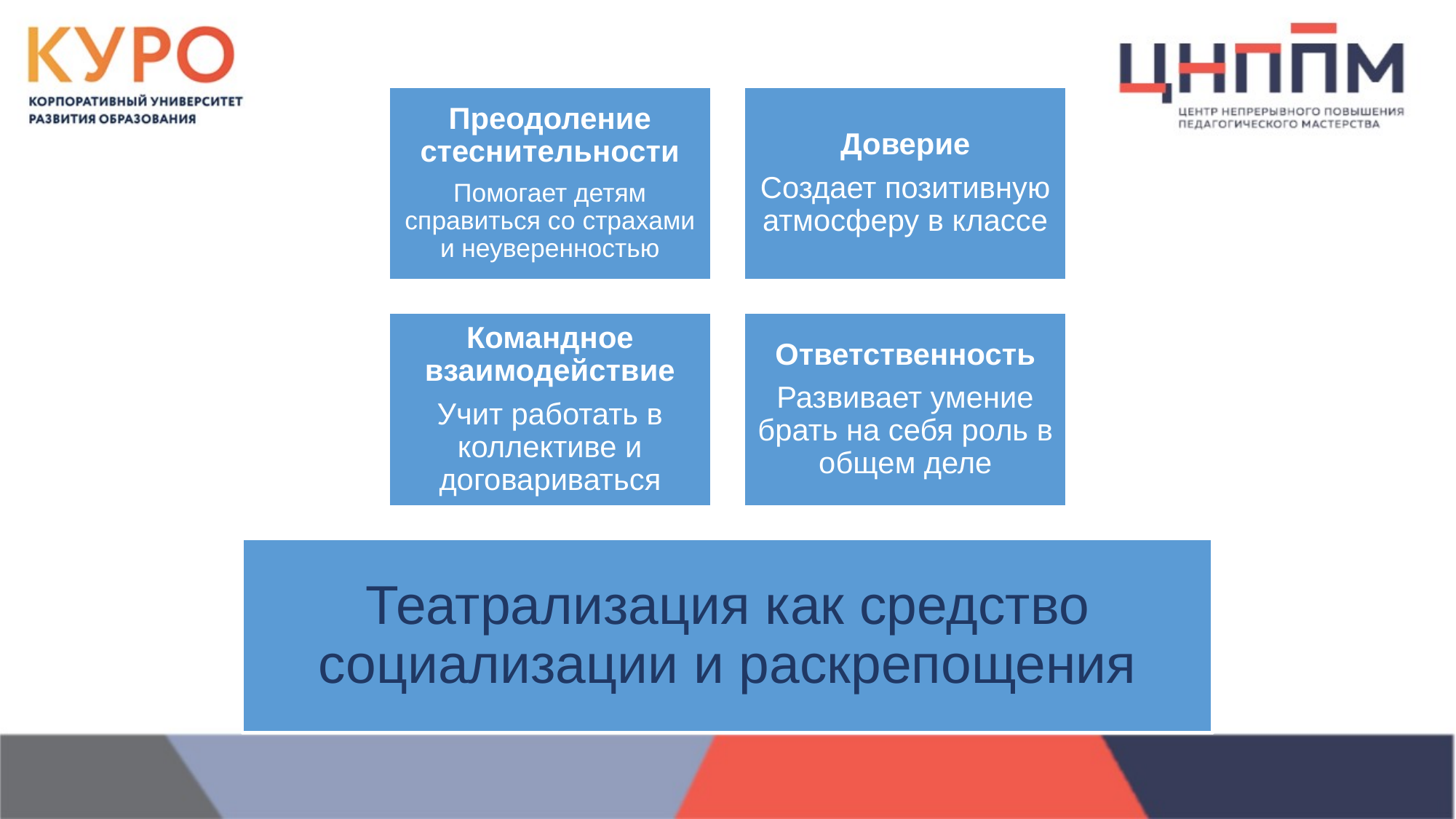

#
Преодоление стеснительности
Помогает детям справиться со страхами и неуверенностью
Доверие
Создает позитивную атмосферу в классе
Командное взаимодействие
Учит работать в коллективе и договариваться
Ответственность
Развивает умение брать на себя роль в общем деле
Театрализация как средство социализации и раскрепощения